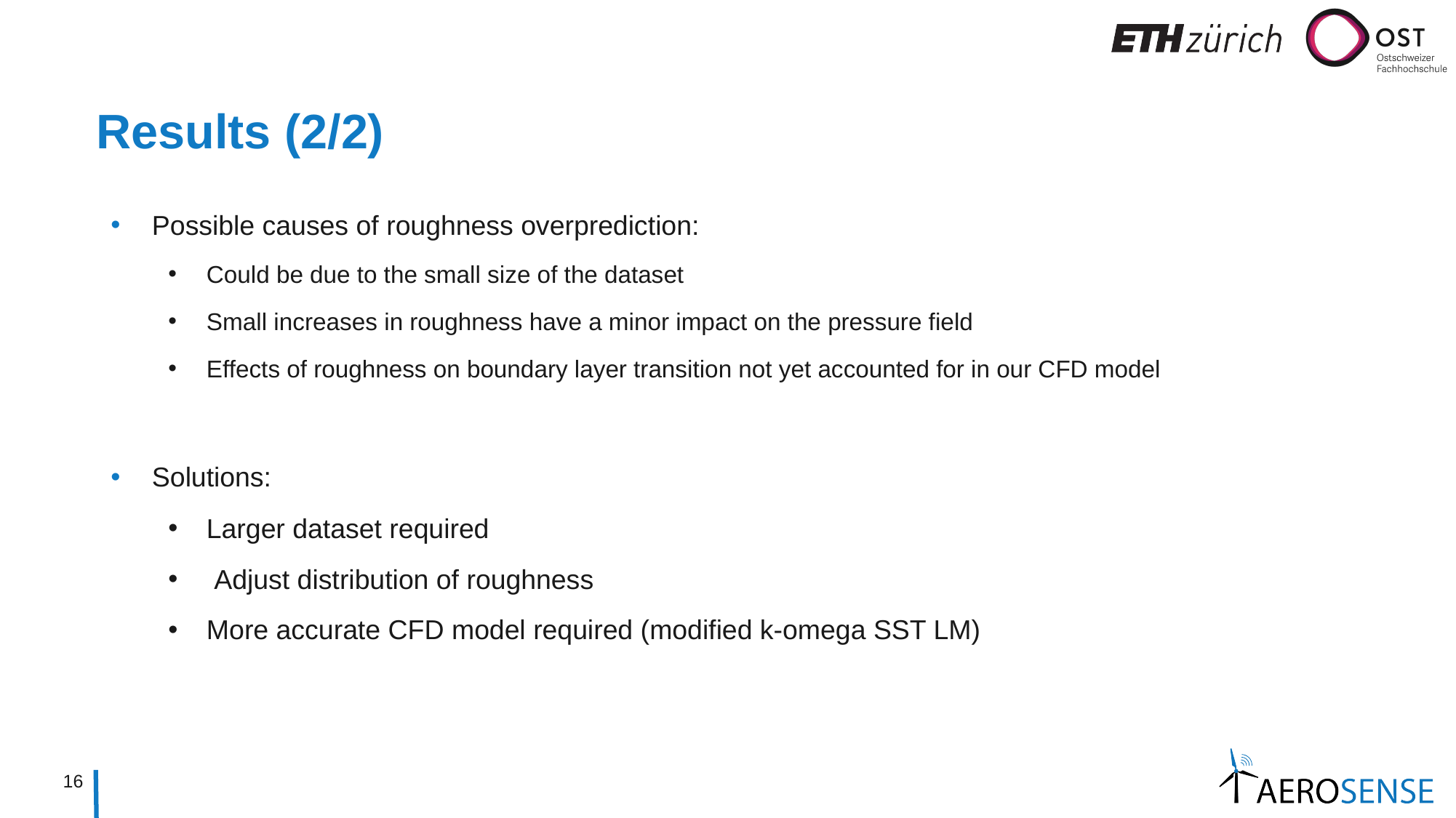

# Results (2/2)
Possible causes of roughness overprediction:
Could be due to the small size of the dataset
Small increases in roughness have a minor impact on the pressure field
Effects of roughness on boundary layer transition not yet accounted for in our CFD model

Solutions:
Larger dataset required
 Adjust distribution of roughness
More accurate CFD model required (modified k-omega SST LM)

16